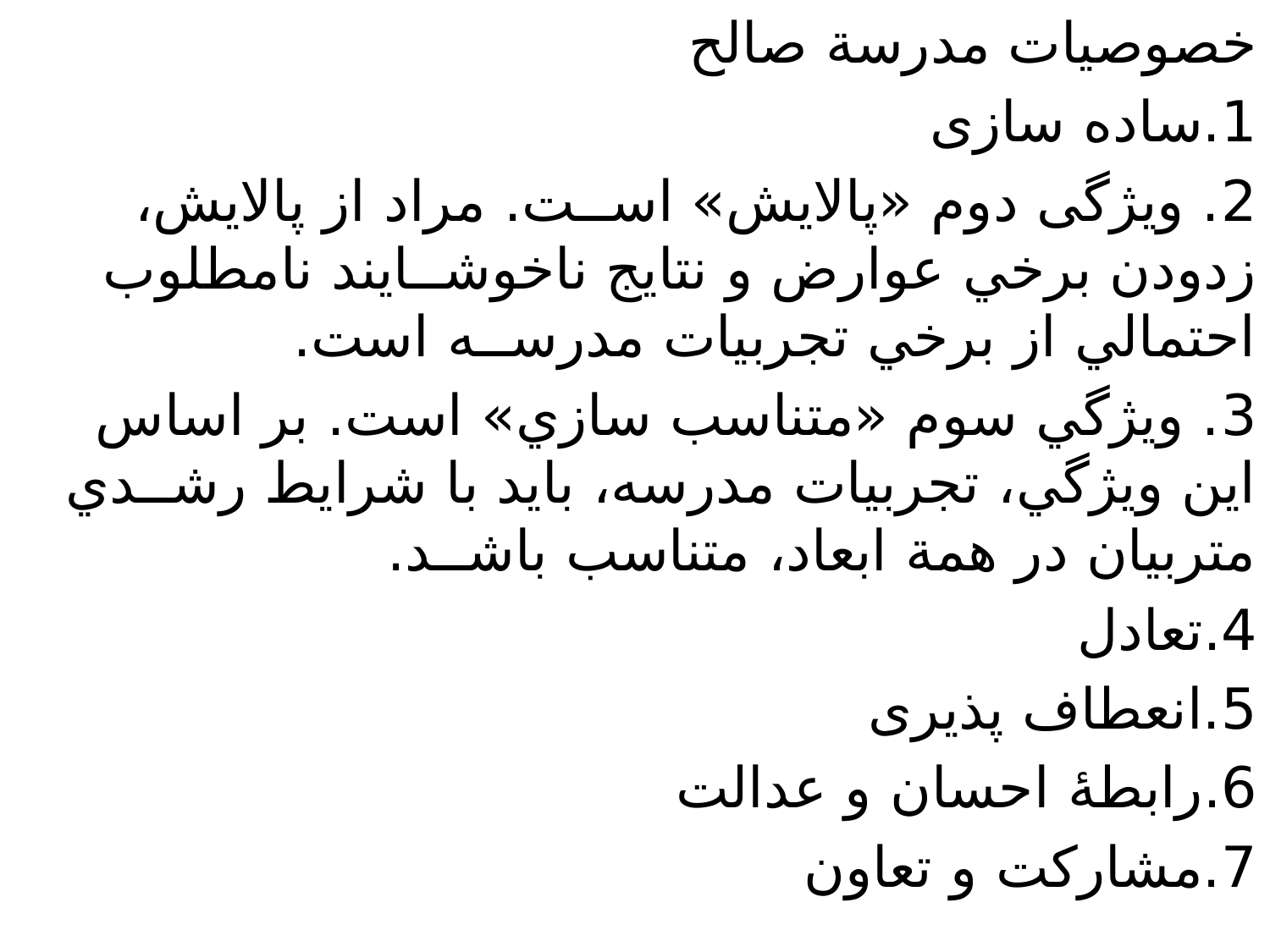

خصوصيات مدرسة صالح
1.ساده سازی
2. ويژگی دوم «پالايش» اســت. مراد از پالايش، زدودن برخي عوارض و نتايج ناخوشــايند نامطلوب احتمالي از برخي تجربيات مدرســه است.
3. ويژگي سوم «متناسب سازي» است. بر اساس اين ويژگي، تجربيات مدرسه، بايد با شرايط رشــدي متربيان در همة ابعاد، متناسب باشــد.
4.تعادل
5.انعطاف پذیری
6.رابطۀ احسان و عدالت
7.مشارکت و تعاون